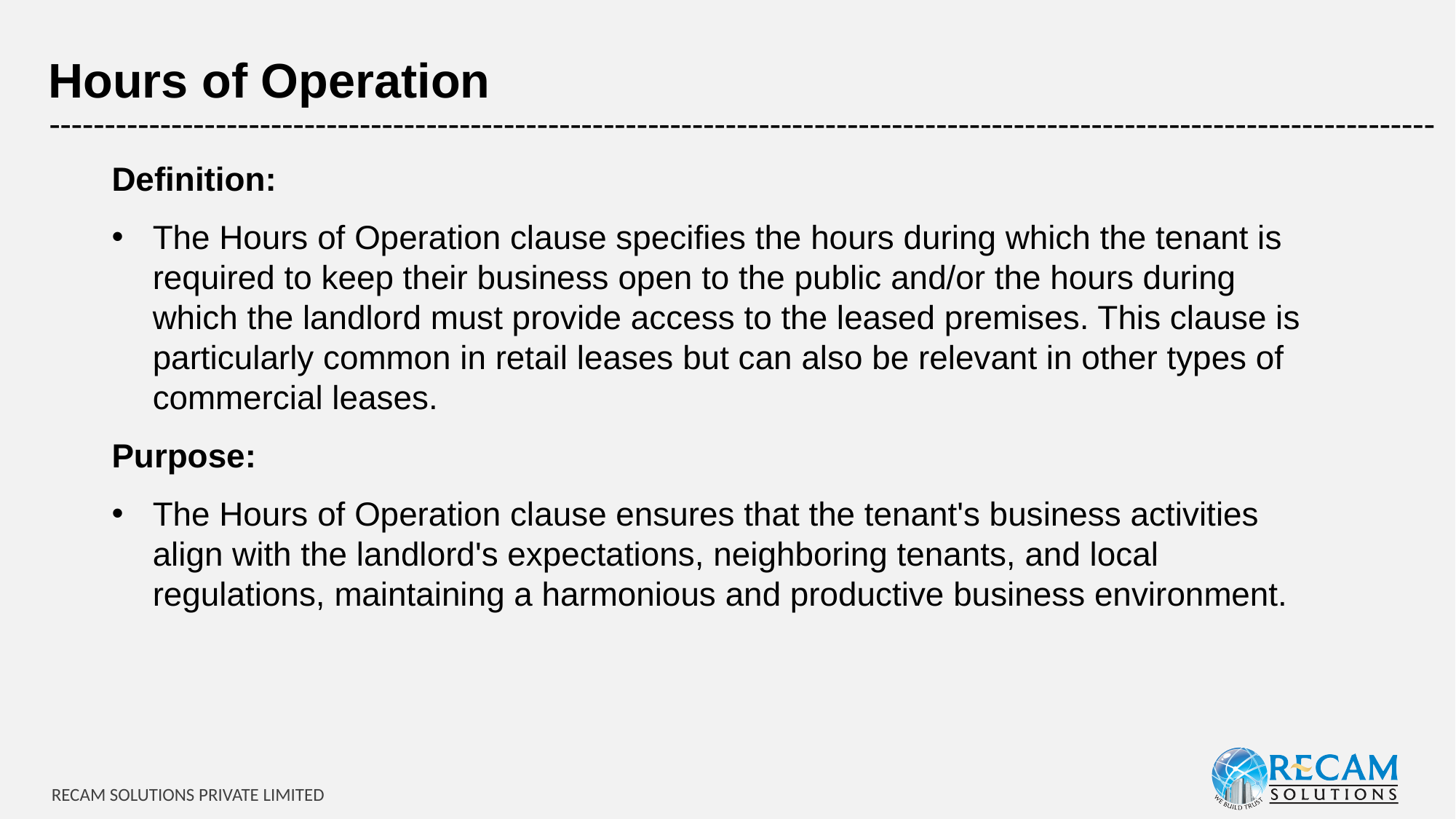

Hours of Operation
-----------------------------------------------------------------------------------------------------------------------------
Definition:
The Hours of Operation clause specifies the hours during which the tenant is required to keep their business open to the public and/or the hours during which the landlord must provide access to the leased premises. This clause is particularly common in retail leases but can also be relevant in other types of commercial leases.
Purpose:
The Hours of Operation clause ensures that the tenant's business activities align with the landlord's expectations, neighboring tenants, and local regulations, maintaining a harmonious and productive business environment.
RECAM SOLUTIONS PRIVATE LIMITED